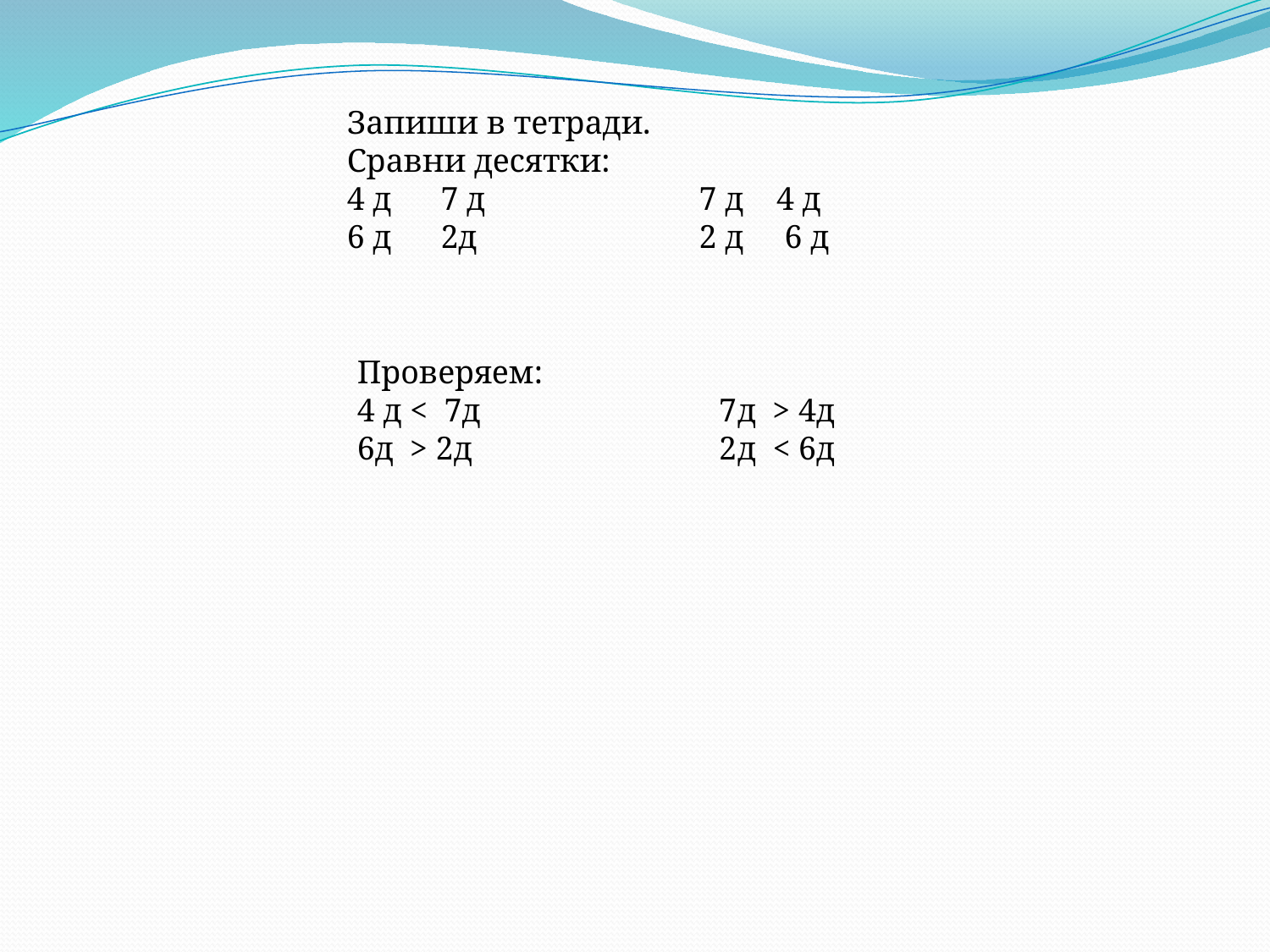

Запиши в тетради.
Сравни десятки:
4 д      7 д                          7 д    4 д
6 д      2д                           2 д     6 д

Проверяем:
4 д <  7д                             7д  > 4д
6д  > 2д                              2д  < 6д